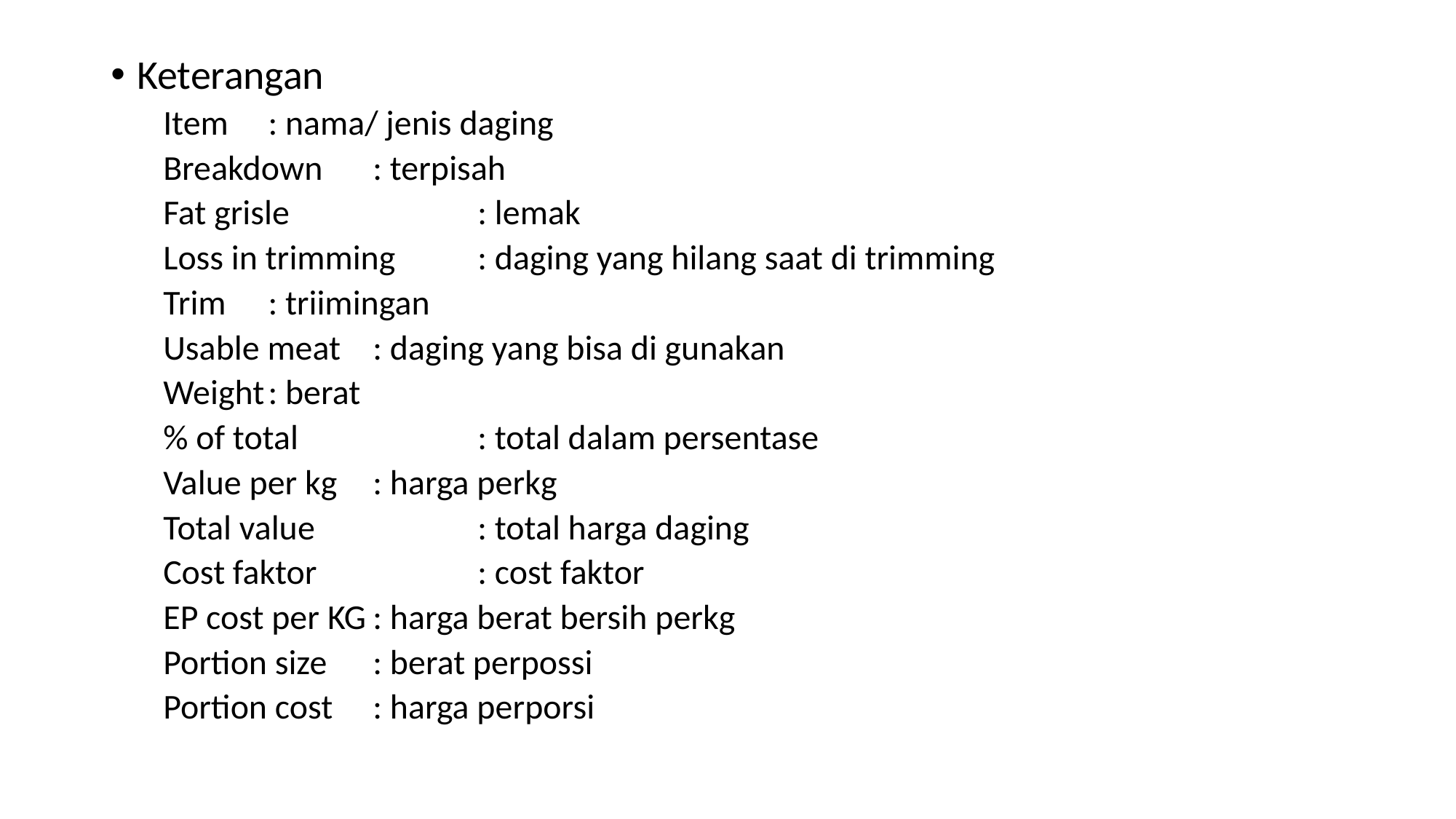

Keterangan
Item		: nama/ jenis daging
Breakdown	: terpisah
Fat grisle		: lemak
Loss in trimming	: daging yang hilang saat di trimming
Trim		: triimingan
Usable meat	: daging yang bisa di gunakan
Weight		: berat
% of total		: total dalam persentase
Value per kg	: harga perkg
Total value		: total harga daging
Cost faktor		: cost faktor
EP cost per KG	: harga berat bersih perkg
Portion size	: berat perpossi
Portion cost	: harga perporsi